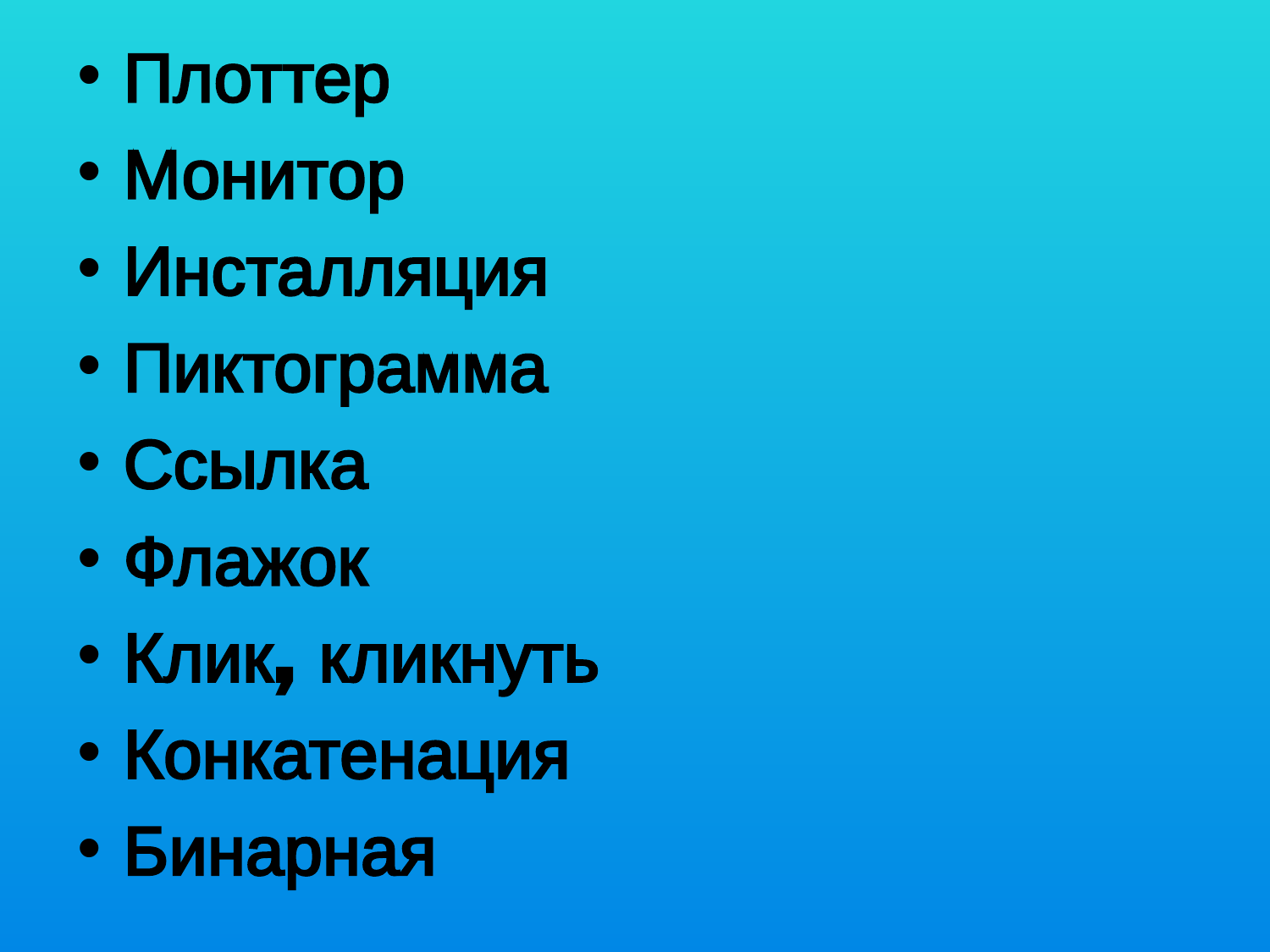

Плоттер
Монитор
Инсталляция
Пиктограмма
Ссылка
Флажок
Клик, кликнуть
Конкатенация
Бинарная